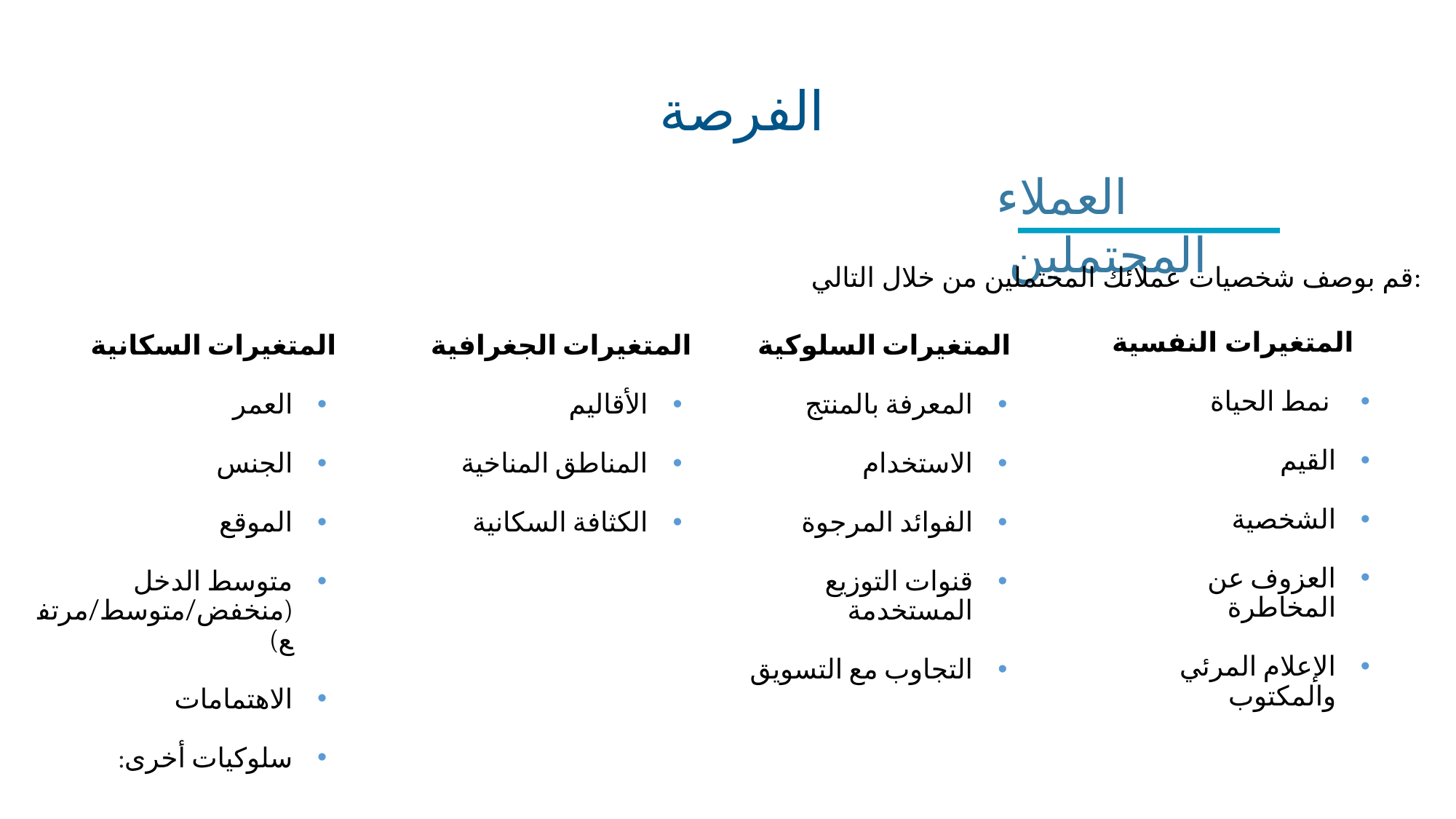

الفرصة
العملاء المحتملين

قم بوصف شخصيات عملائك المحتملين من خلال التالي:

        المتغيرات السكانية

العمر

الجنس

الموقع

متوسط الدخل (منخفض/متوسط/مرتفع)

الاهتمامات

سلوكيات أخرى:

        المتغيرات الجغرافية

الأقاليم

المناطق المناخية

الكثافة السكانية

         المتغيرات السلوكية

المعرفة بالمنتج

الاستخدام

الفوائد المرجوة

قنوات التوزيع المستخدمة

التجاوب مع التسويق
          المتغيرات النفسية

 نمط الحياة

القيم

الشخصية

العزوف عن المخاطرة

الإعلام المرئي والمكتوب